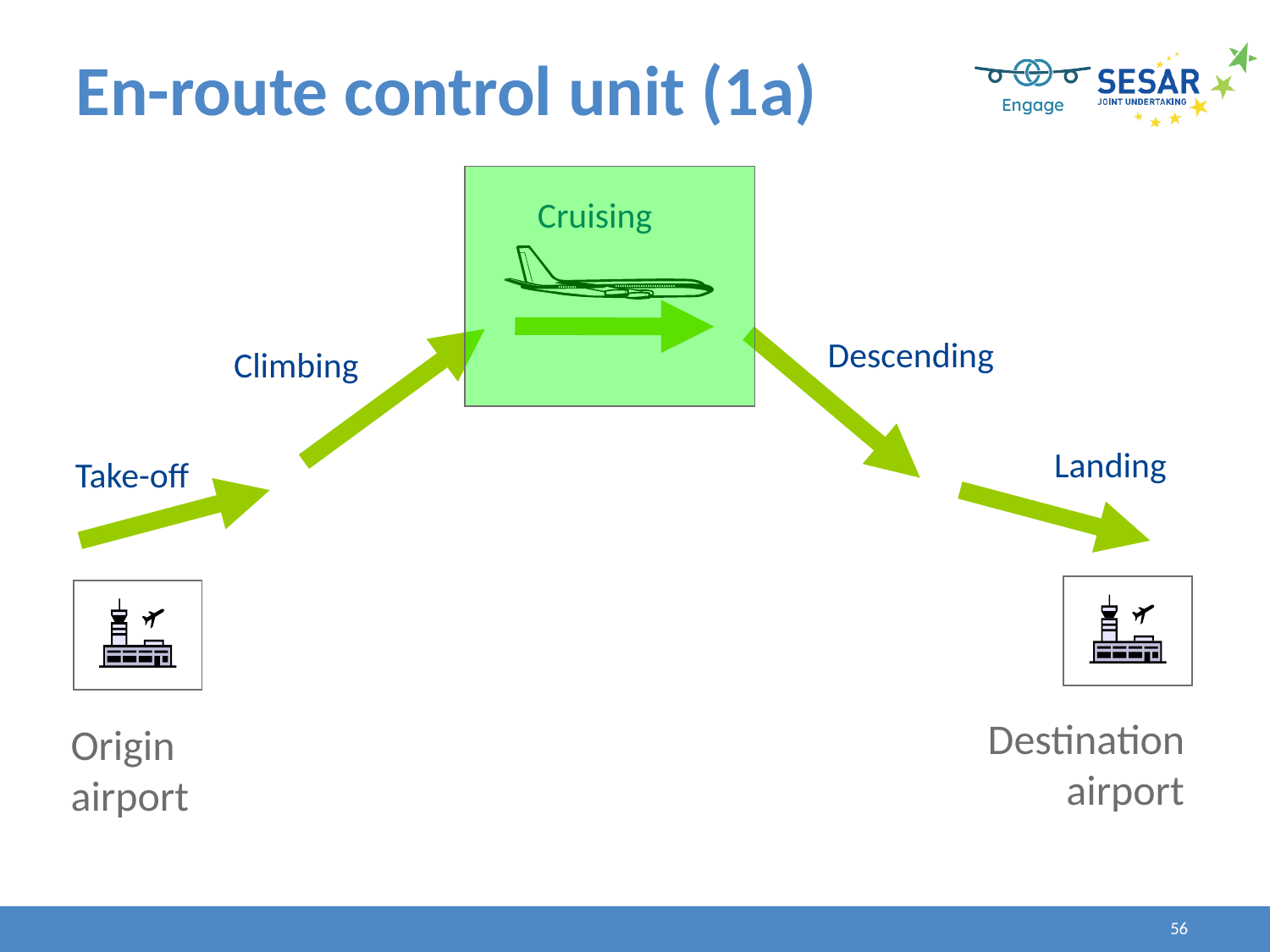

En-route control unit (1a)

Cruising

Climbing

Descending
Landing

Destination
airport
Take-off

Origin
airport
56